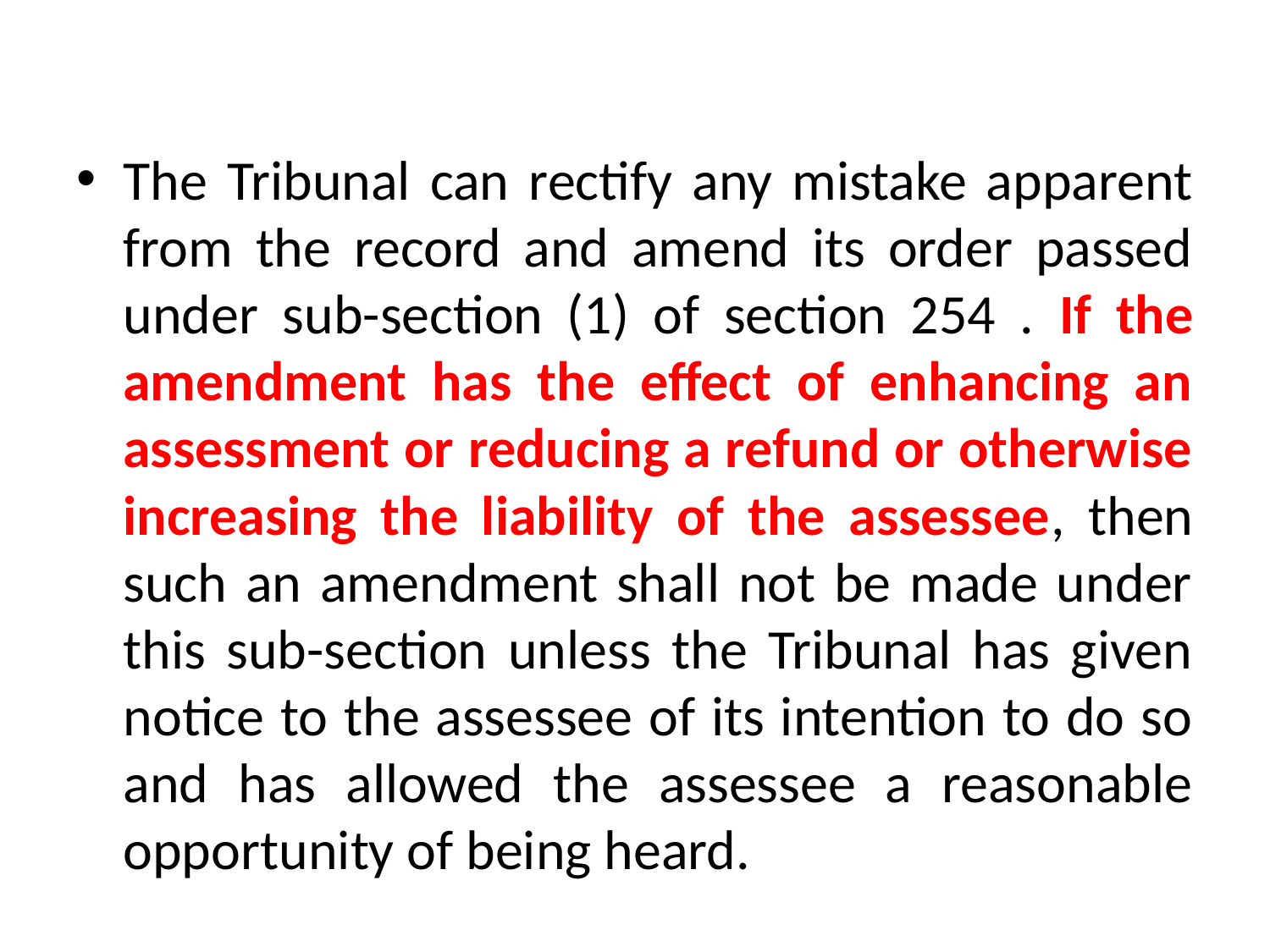

#
The Tribunal can rectify any mistake apparent from the record and amend its order passed under sub-section (1) of section 254 . If the amendment has the effect of enhancing an assessment or reducing a refund or otherwise increasing the liability of the assessee, then such an amendment shall not be made under this sub-section unless the Tribunal has given notice to the assessee of its intention to do so and has allowed the assessee a reasonable opportunity of being heard.